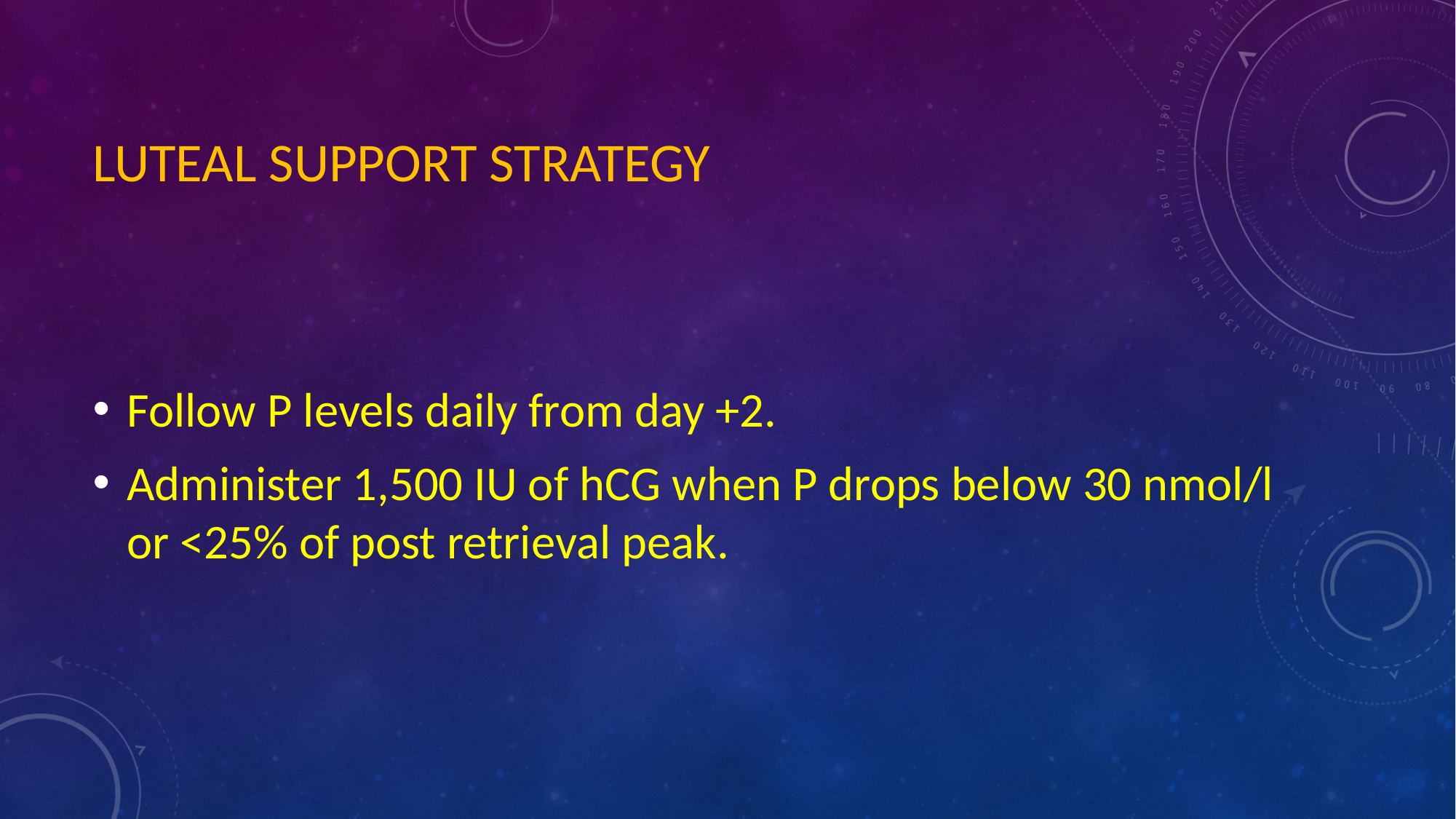

# Luteal support strategy
Follow P levels daily from day +2.
Administer 1,500 IU of hCG when P drops below 30 nmol/l or <25% of post retrieval peak.